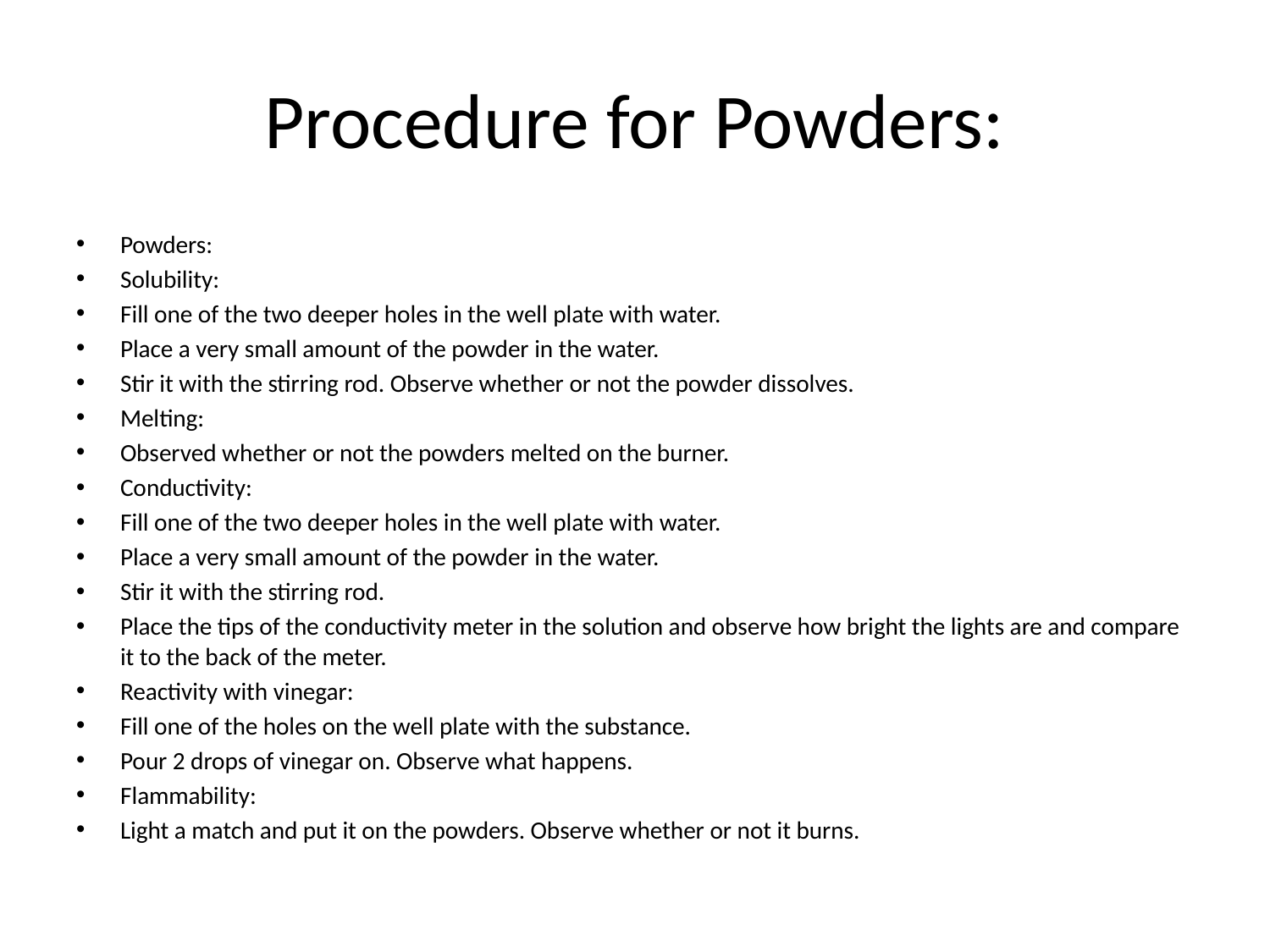

# Procedure for Powders:
Powders:
Solubility:
Fill one of the two deeper holes in the well plate with water.
Place a very small amount of the powder in the water.
Stir it with the stirring rod. Observe whether or not the powder dissolves.
Melting:
Observed whether or not the powders melted on the burner.
Conductivity:
Fill one of the two deeper holes in the well plate with water.
Place a very small amount of the powder in the water.
Stir it with the stirring rod.
Place the tips of the conductivity meter in the solution and observe how bright the lights are and compare it to the back of the meter.
Reactivity with vinegar:
Fill one of the holes on the well plate with the substance.
Pour 2 drops of vinegar on. Observe what happens.
Flammability:
Light a match and put it on the powders. Observe whether or not it burns.